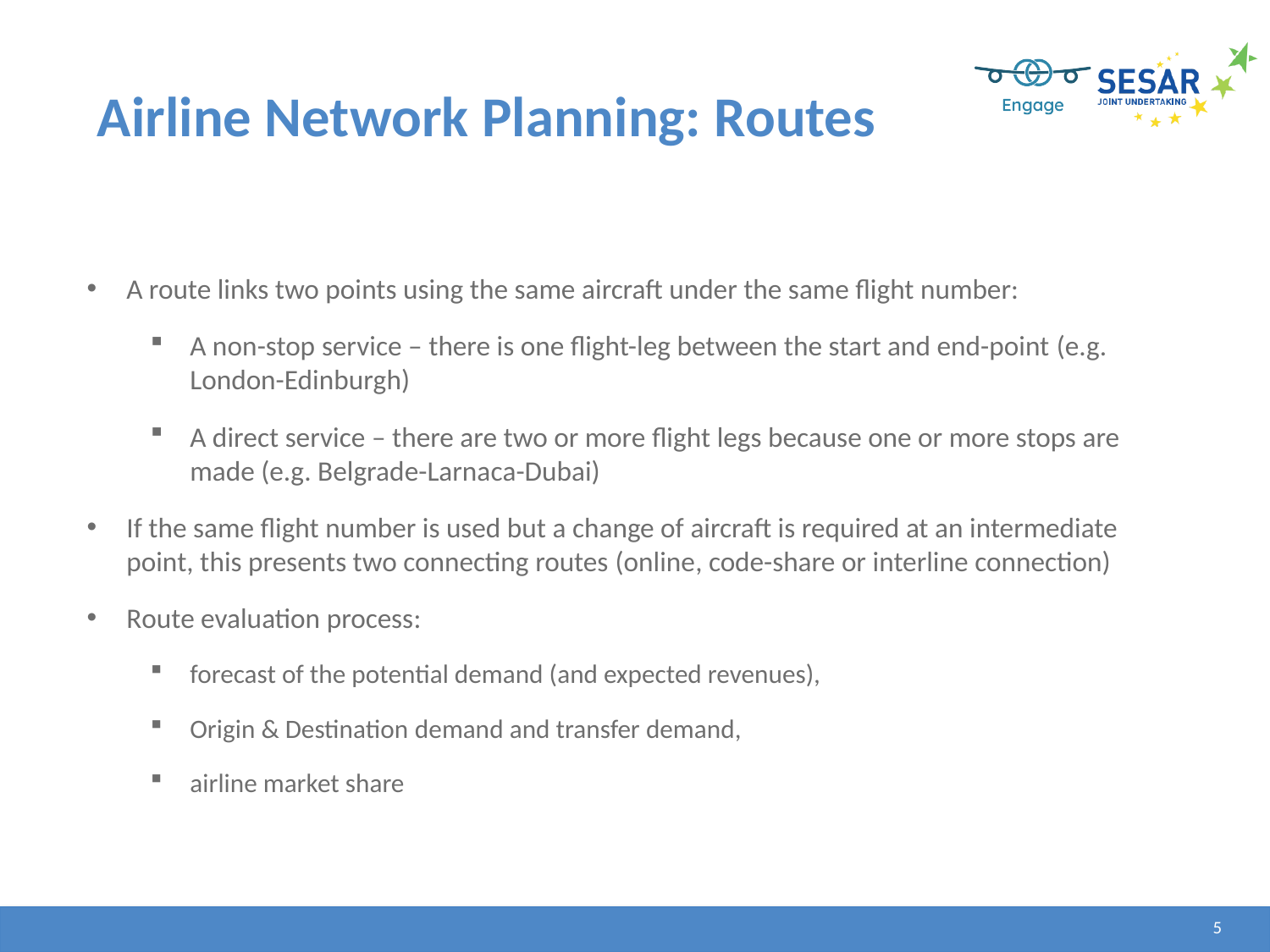

# Airline Network Planning: Routes
A route links two points using the same aircraft under the same flight number:
A non-stop service – there is one flight-leg between the start and end-point (e.g. London-Edinburgh)
A direct service – there are two or more flight legs because one or more stops are made (e.g. Belgrade-Larnaca-Dubai)
If the same flight number is used but a change of aircraft is required at an intermediate point, this presents two connecting routes (online, code-share or interline connection)
Route evaluation process:
forecast of the potential demand (and expected revenues),
Origin & Destination demand and transfer demand,
airline market share

5